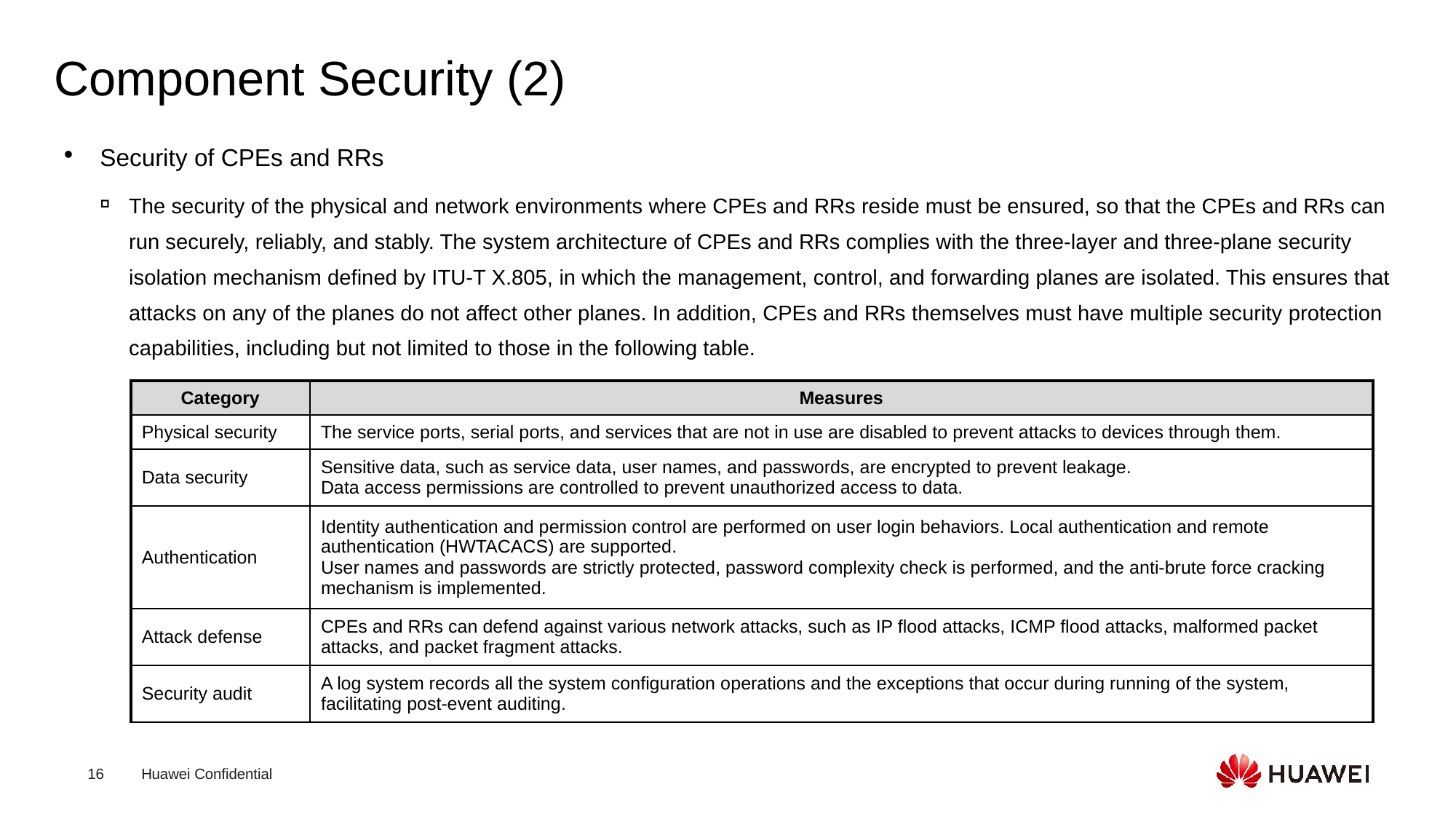

# Component Security (2)
Security of CPEs and RRs
The security of the physical and network environments where CPEs and RRs reside must be ensured, so that the CPEs and RRs can run securely, reliably, and stably. The system architecture of CPEs and RRs complies with the three-layer and three-plane security isolation mechanism defined by ITU-T X.805, in which the management, control, and forwarding planes are isolated. This ensures that attacks on any of the planes do not affect other planes. In addition, CPEs and RRs themselves must have multiple security protection capabilities, including but not limited to those in the following table.

| Category | Measures |
| --- | --- |
| Physical security | The service ports, serial ports, and services that are not in use are disabled to prevent attacks to devices through them. |
| Data security | Sensitive data, such as service data, user names, and passwords, are encrypted to prevent leakage. Data access permissions are controlled to prevent unauthorized access to data. |
| Authentication | Identity authentication and permission control are performed on user login behaviors. Local authentication and remote authentication (HWTACACS) are supported. User names and passwords are strictly protected, password complexity check is performed, and the anti-brute force cracking mechanism is implemented. |
| Attack defense | CPEs and RRs can defend against various network attacks, such as IP flood attacks, ICMP flood attacks, malformed packet attacks, and packet fragment attacks. |
| Security audit | A log system records all the system configuration operations and the exceptions that occur during running of the system, facilitating post-event auditing. |